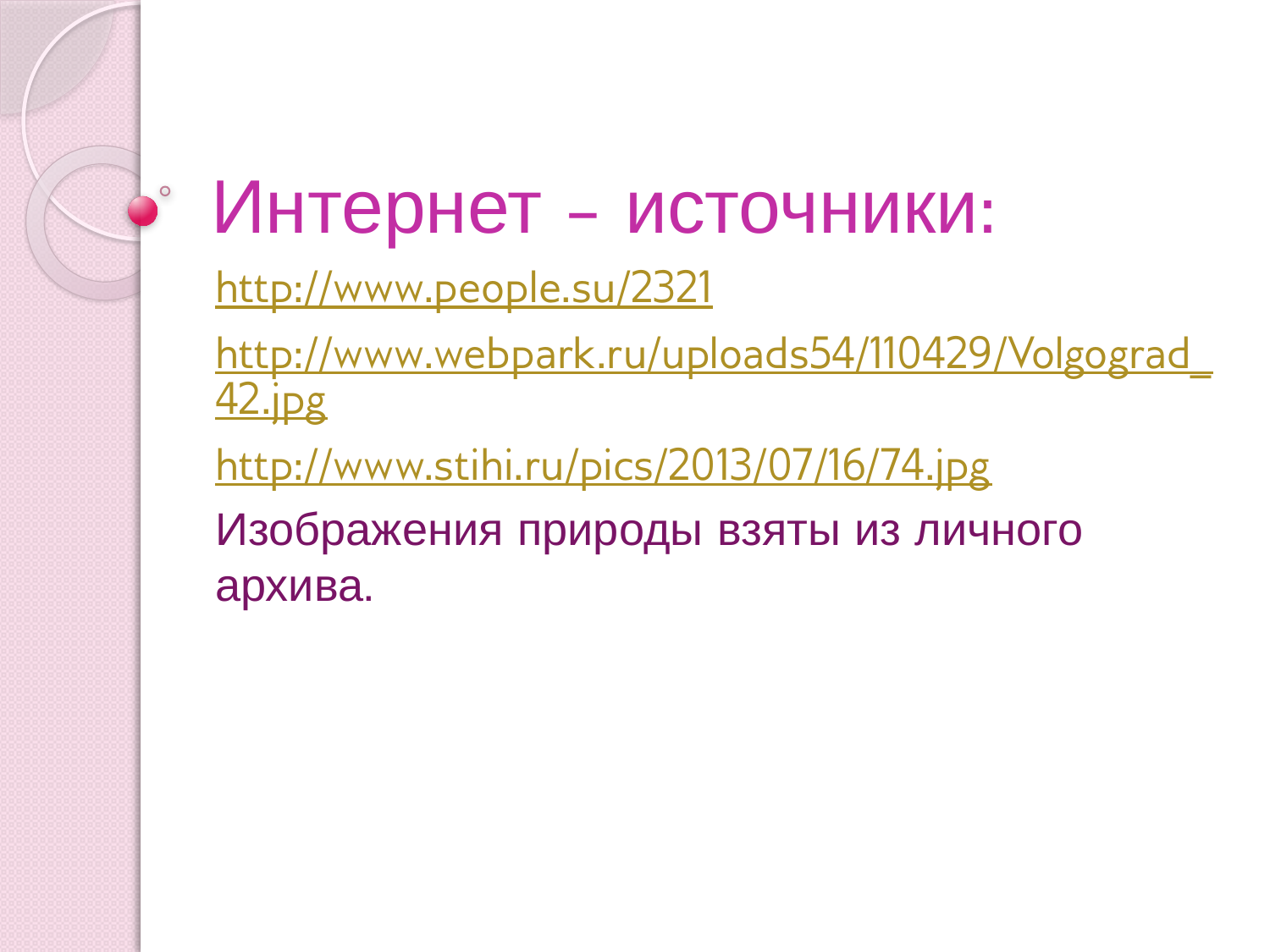

# Интернет – источники:
http://www.people.su/2321
http://www.webpark.ru/uploads54/110429/Volgograd_42.jpg
http://www.stihi.ru/pics/2013/07/16/74.jpg
Изображения природы взяты из личного архива.